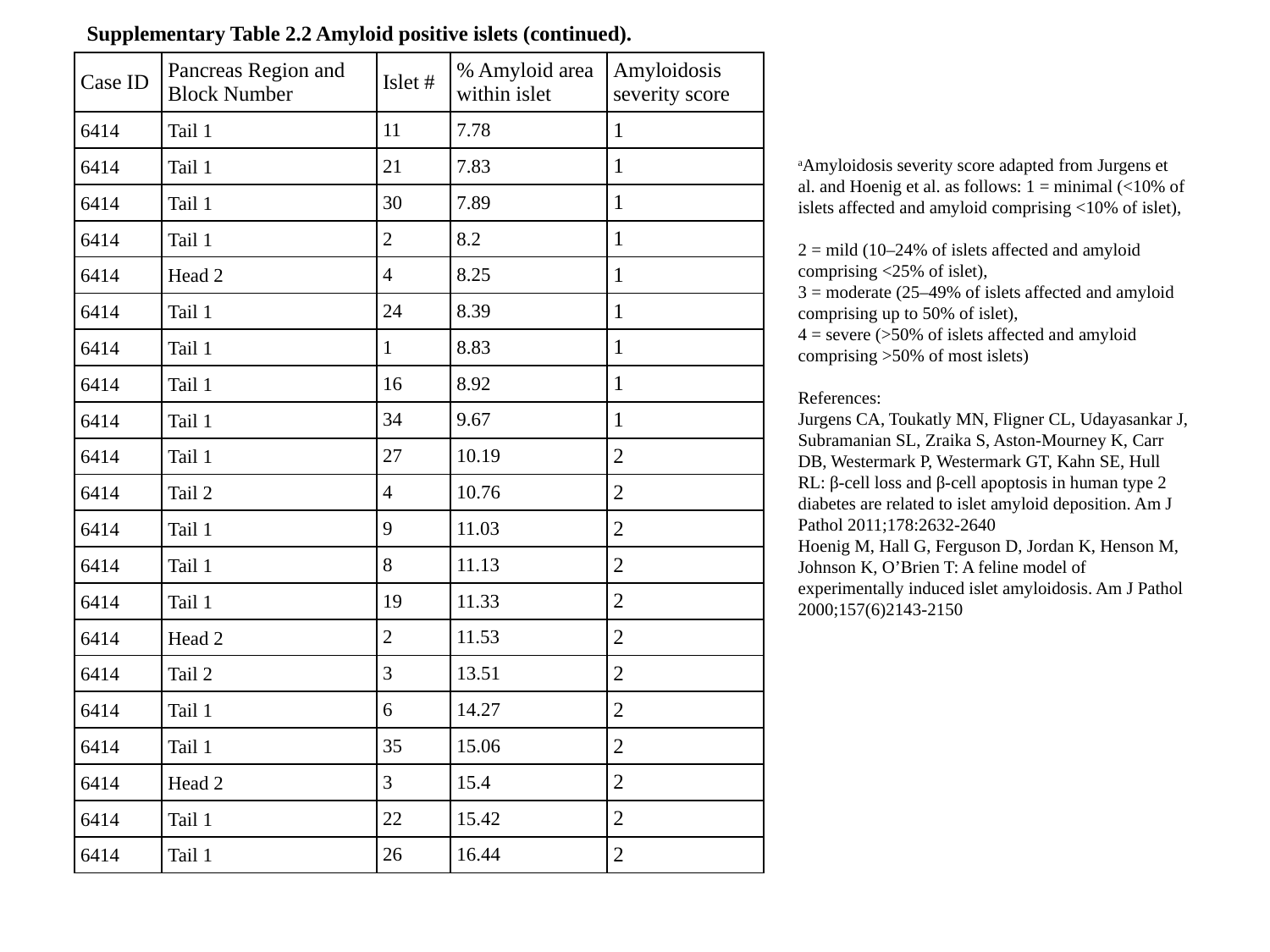

Supplementary Table 2.2 Amyloid positive islets (continued).
| Case ID | Pancreas Region and Block Number | Islet # | % Amyloid area within islet | Amyloidosis severity score |
| --- | --- | --- | --- | --- |
| 6414 | Tail 1 | 11 | 7.78 | 1 |
| 6414 | Tail 1 | 21 | 7.83 | 1 |
| 6414 | Tail 1 | 30 | 7.89 | 1 |
| 6414 | Tail 1 | 2 | 8.2 | 1 |
| 6414 | Head 2 | 4 | 8.25 | 1 |
| 6414 | Tail 1 | 24 | 8.39 | 1 |
| 6414 | Tail 1 | 1 | 8.83 | 1 |
| 6414 | Tail 1 | 16 | 8.92 | 1 |
| 6414 | Tail 1 | 34 | 9.67 | 1 |
| 6414 | Tail 1 | 27 | 10.19 | 2 |
| 6414 | Tail 2 | 4 | 10.76 | 2 |
| 6414 | Tail 1 | 9 | 11.03 | 2 |
| 6414 | Tail 1 | 8 | 11.13 | 2 |
| 6414 | Tail 1 | 19 | 11.33 | 2 |
| 6414 | Head 2 | 2 | 11.53 | 2 |
| 6414 | Tail 2 | 3 | 13.51 | 2 |
| 6414 | Tail 1 | 6 | 14.27 | 2 |
| 6414 | Tail 1 | 35 | 15.06 | 2 |
| 6414 | Head 2 | 3 | 15.4 | 2 |
| 6414 | Tail 1 | 22 | 15.42 | 2 |
| 6414 | Tail 1 | 26 | 16.44 | 2 |
aAmyloidosis severity score adapted from Jurgens et al. and Hoenig et al. as follows: 1 = minimal (<10% of islets affected and amyloid comprising <10% of islet),
2 = mild (10–24% of islets affected and amyloid comprising <25% of islet),
3 = moderate (25–49% of islets affected and amyloid comprising up to 50% of islet),
4 = severe (>50% of islets affected and amyloid comprising >50% of most islets)

References:
Jurgens CA, Toukatly MN, Fligner CL, Udayasankar J, Subramanian SL, Zraika S, Aston-Mourney K, Carr DB, Westermark P, Westermark GT, Kahn SE, Hull RL: β-cell loss and β-cell apoptosis in human type 2 diabetes are related to islet amyloid deposition. Am J Pathol 2011;178:2632-2640
Hoenig M, Hall G, Ferguson D, Jordan K, Henson M, Johnson K, O’Brien T: A feline model of experimentally induced islet amyloidosis. Am J Pathol 2000;157(6)2143-2150